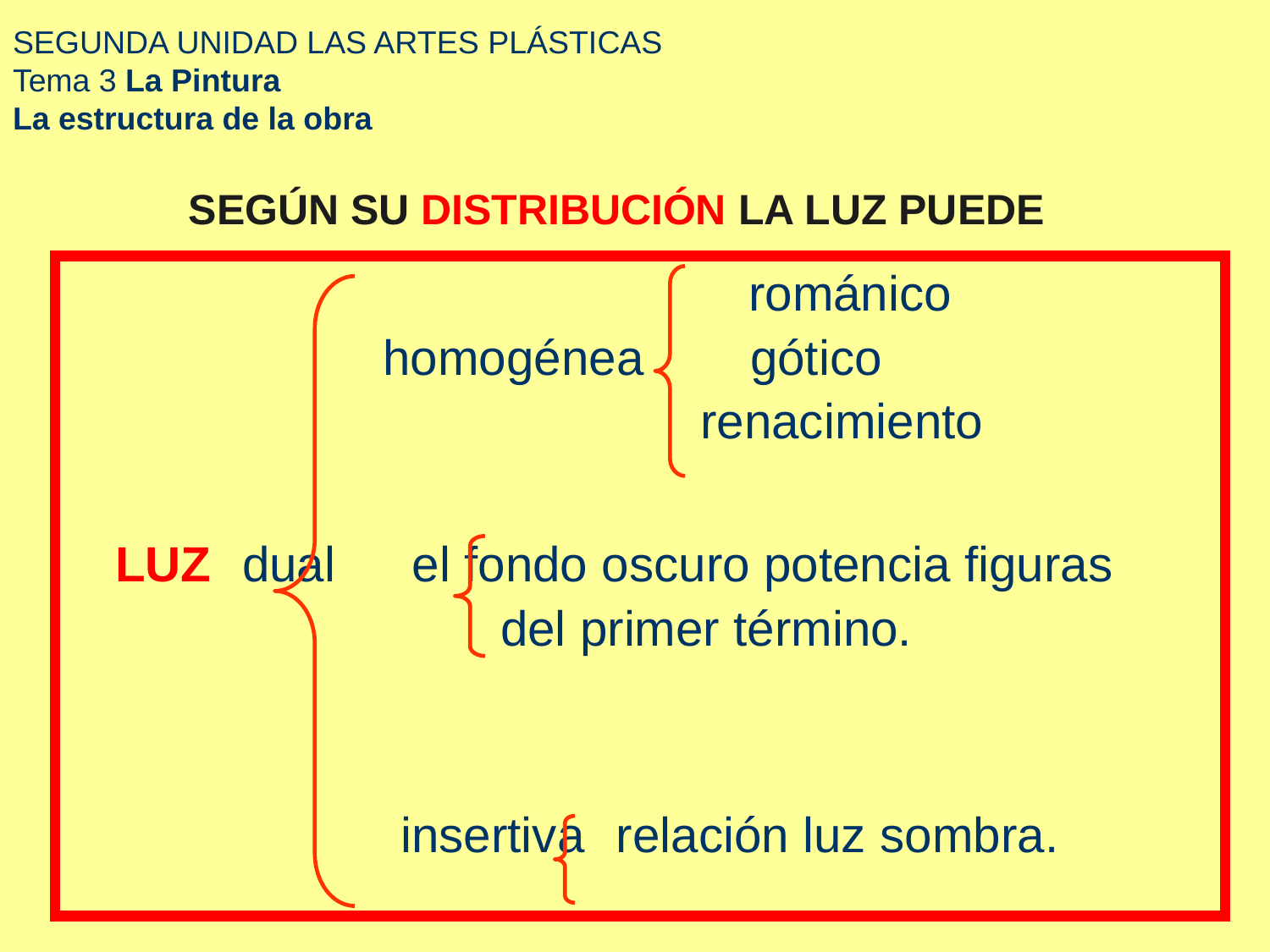

# SEGUNDA UNIDAD LAS ARTES PLÁSTICAS Tema 3 La Pintura La estructura de la obra
SEGÚN SU DISTRIBUCIÓN LA LUZ PUEDE
					        románico
			 homogénea	gótico
                                              renacimiento

   	LUZ 	dual     el fondo oscuro potencia figuras
	                            del primer término.

			  insertiva  relación luz sombra.